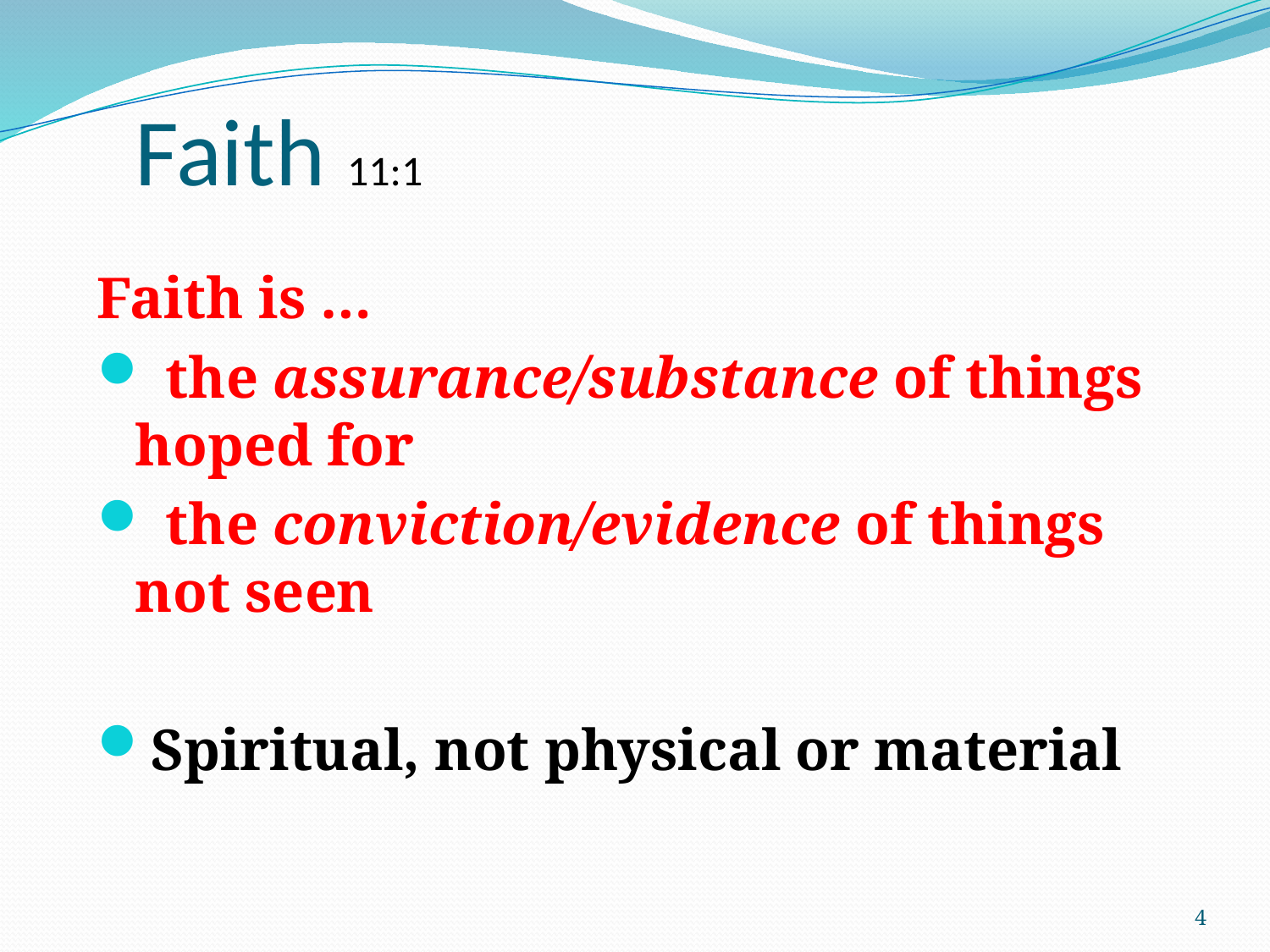

# Faith 11:1
Faith is …
 the assurance/substance of things hoped for
 the conviction/evidence of things not seen

Spiritual, not physical or material

4